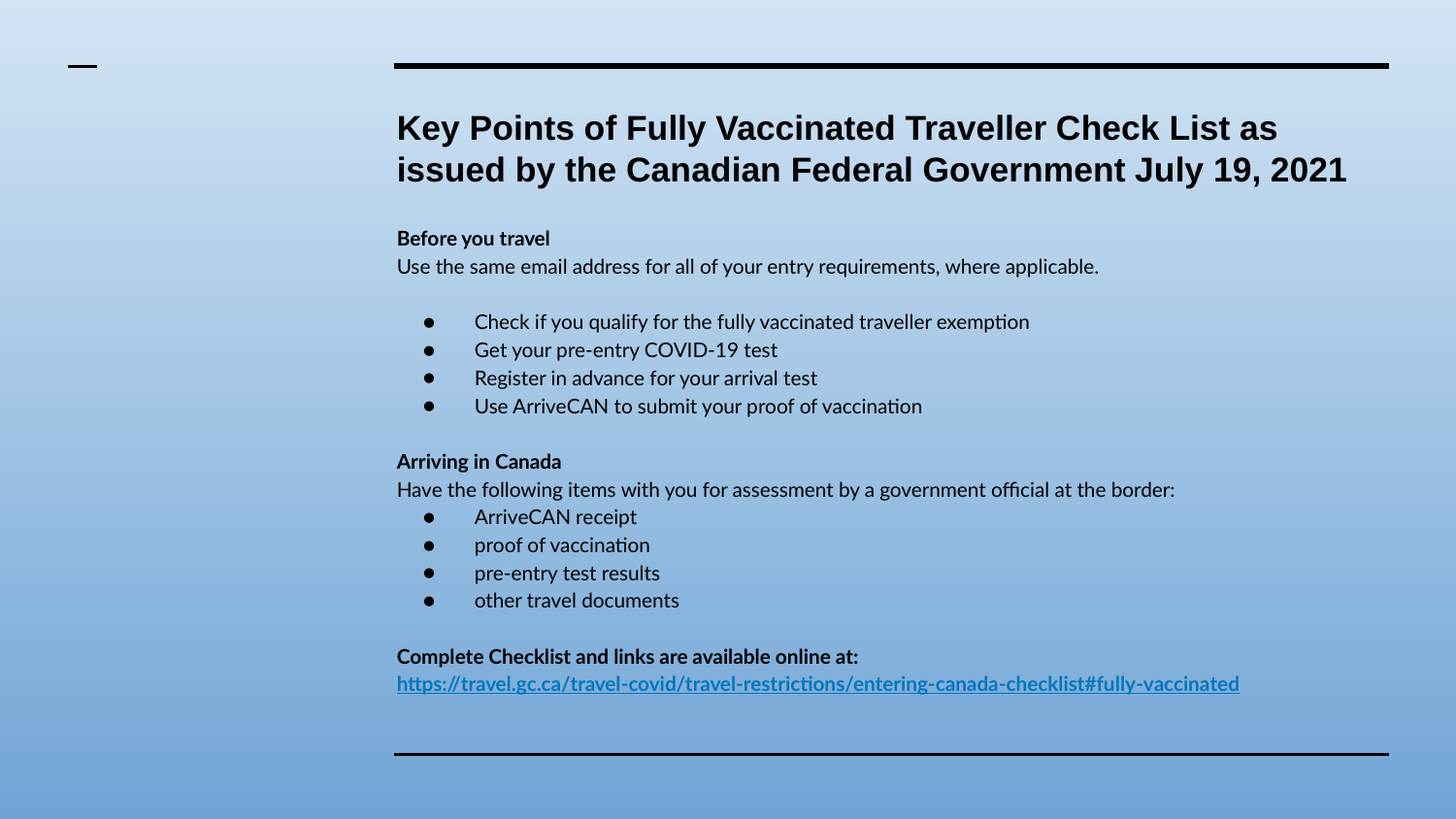

# Key Points of Fully Vaccinated Traveller Check List as issued by the Canadian Federal Government July 19, 2021
Before you travel
Use the same email address for all of your entry requirements, where applicable.

 Check if you qualify for the fully vaccinated traveller exemption
 Get your pre-entry COVID-19 test
 Register in advance for your arrival test
 Use ArriveCAN to submit your proof of vaccination

Arriving in Canada
Have the following items with you for assessment by a government official at the border:
 ArriveCAN receipt
 proof of vaccination
 pre-entry test results
 other travel documents

Complete Checklist and links are available online at: https://travel.gc.ca/travel-covid/travel-restrictions/entering-canada-checklist#fully-vaccinated